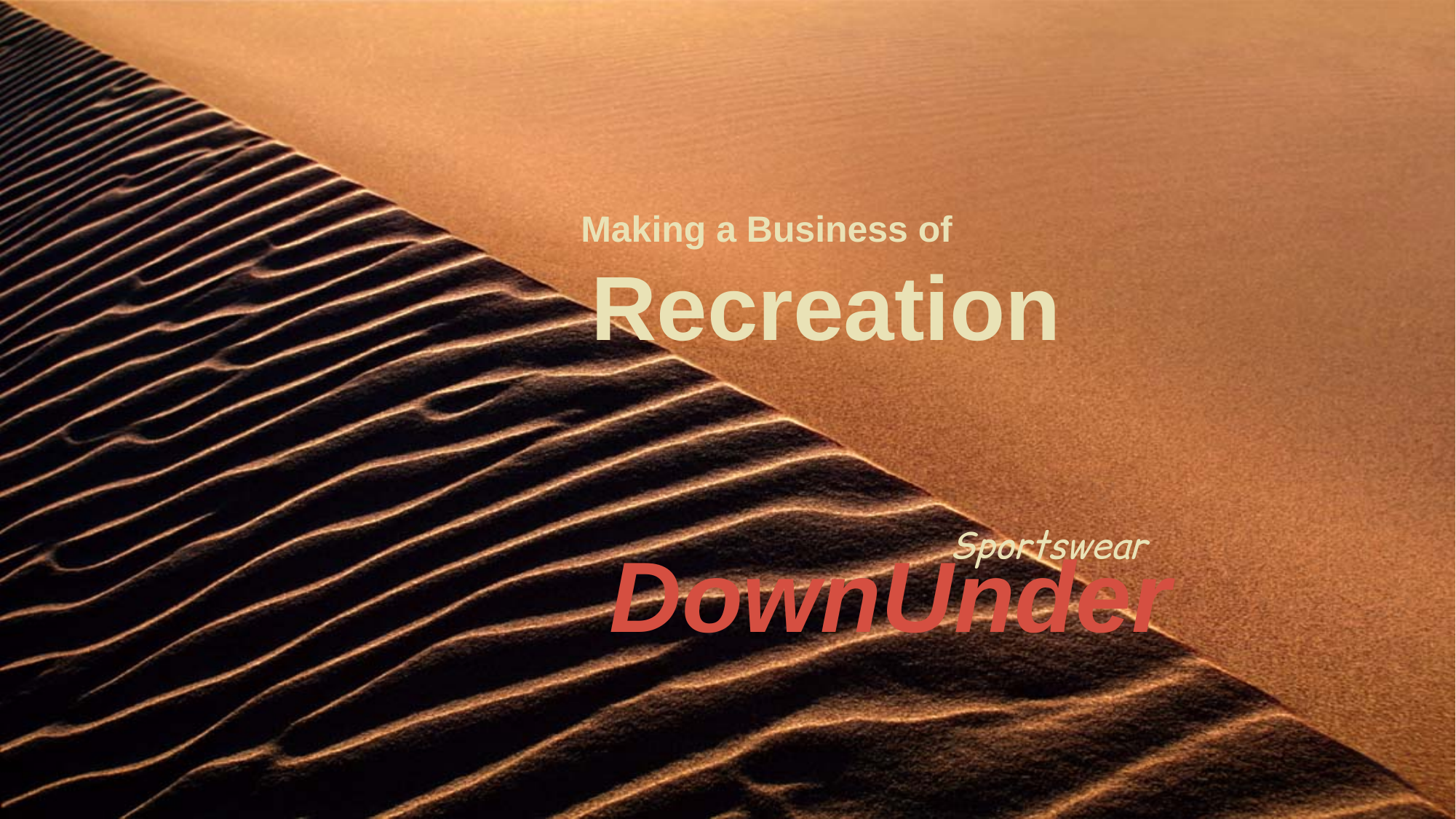

# Making a Business of Recreation
Sportswear
DownUnder